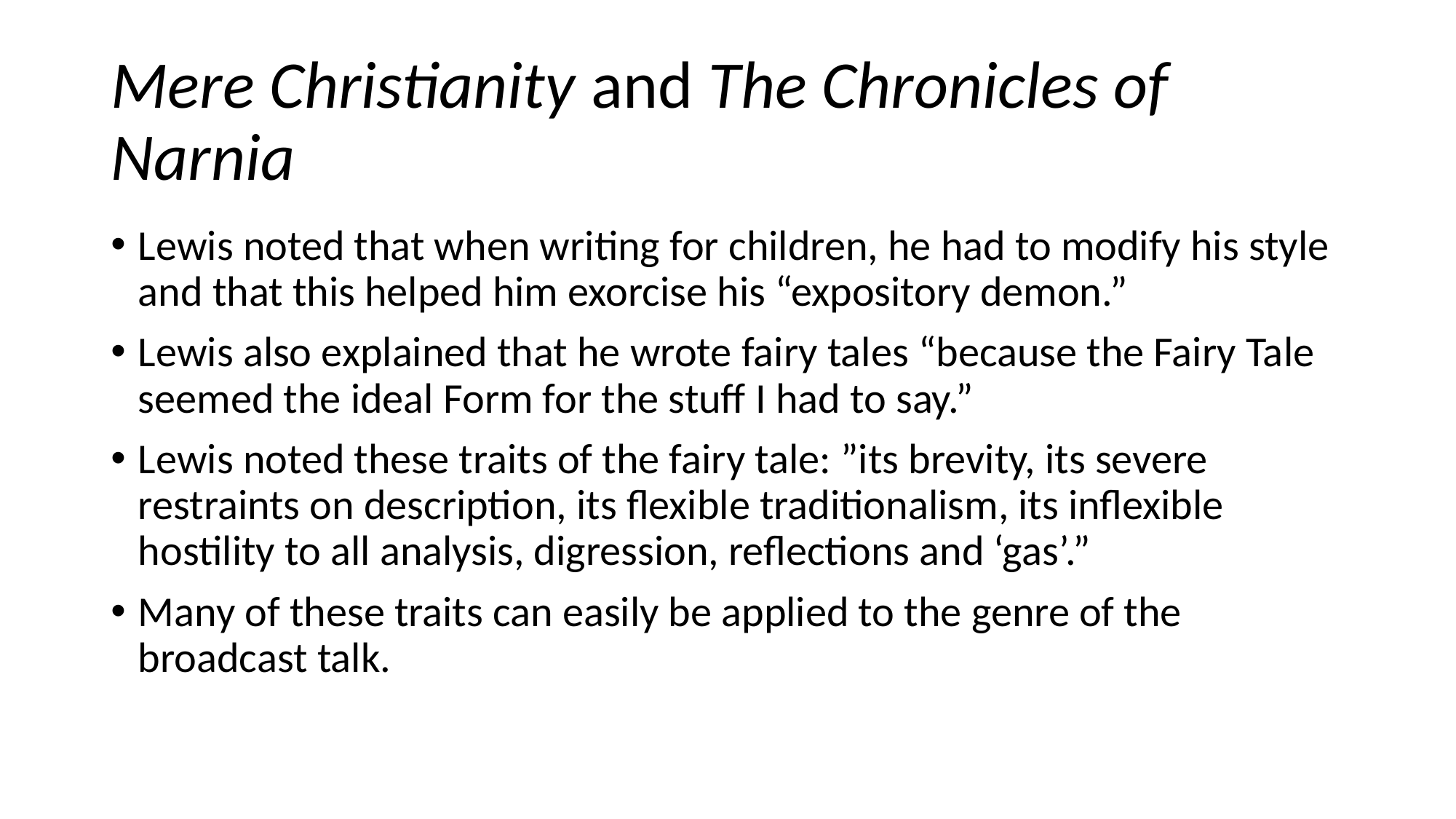

# Mere Christianity and The Chronicles of Narnia
Lewis noted that when writing for children, he had to modify his style and that this helped him exorcise his “expository demon.”
Lewis also explained that he wrote fairy tales “because the Fairy Tale seemed the ideal Form for the stuff I had to say.”
Lewis noted these traits of the fairy tale: ”its brevity, its severe restraints on description, its flexible traditionalism, its inflexible hostility to all analysis, digression, reflections and ‘gas’.”
Many of these traits can easily be applied to the genre of the broadcast talk.